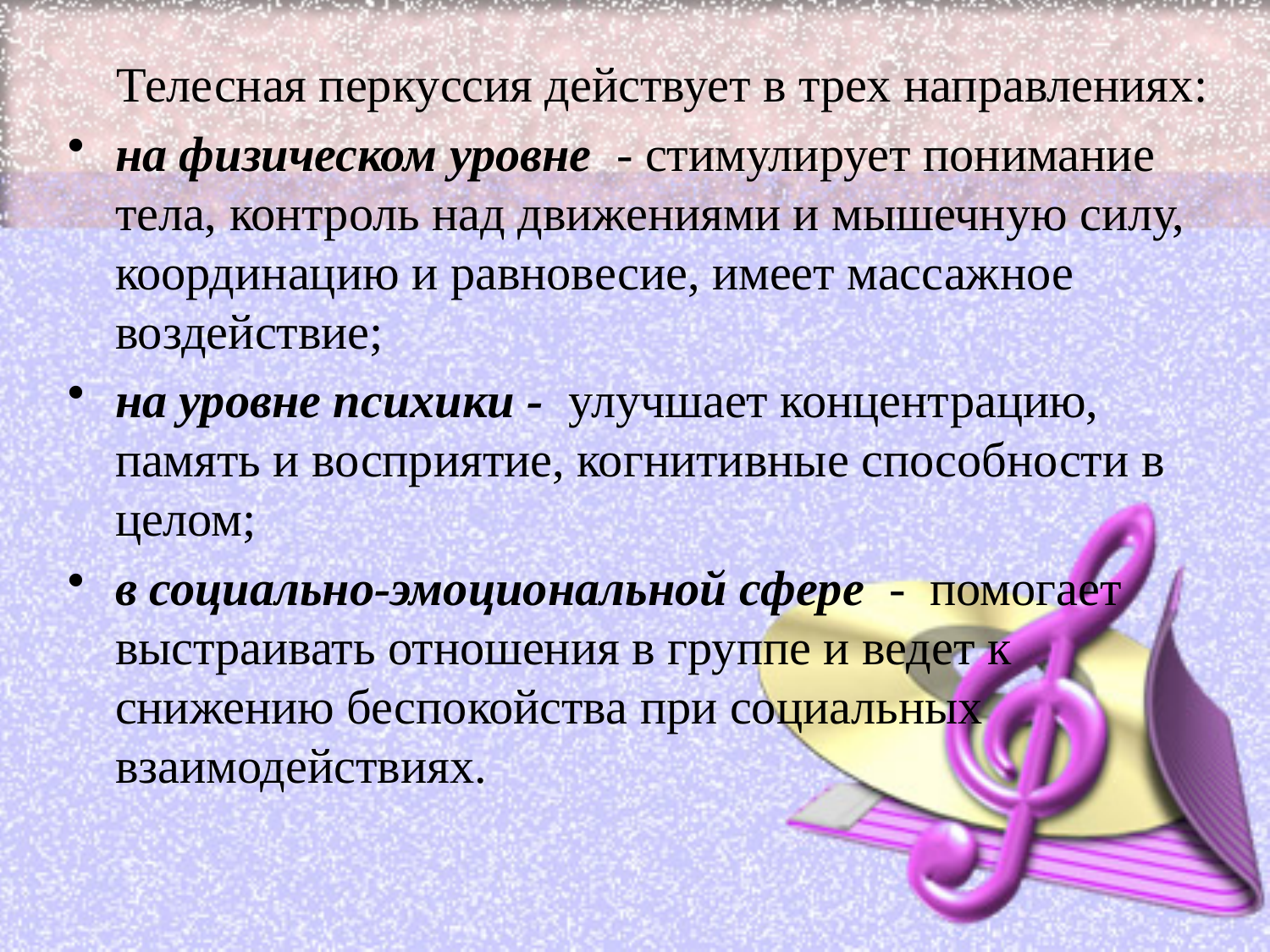

Телесная перкуссия действует в трех направлениях:
на физическом уровне  - стимулирует понимание тела, контроль над движениями и мышечную силу, координацию и равновесие, имеет массажное воздействие;
на уровне психики -  улучшает концентрацию, память и восприятие, когнитивные способности в целом;
в социально-эмоциональной сфере  -  помогает выстраивать отношения в группе и ведет к снижению беспокойства при социальных взаимодействиях.